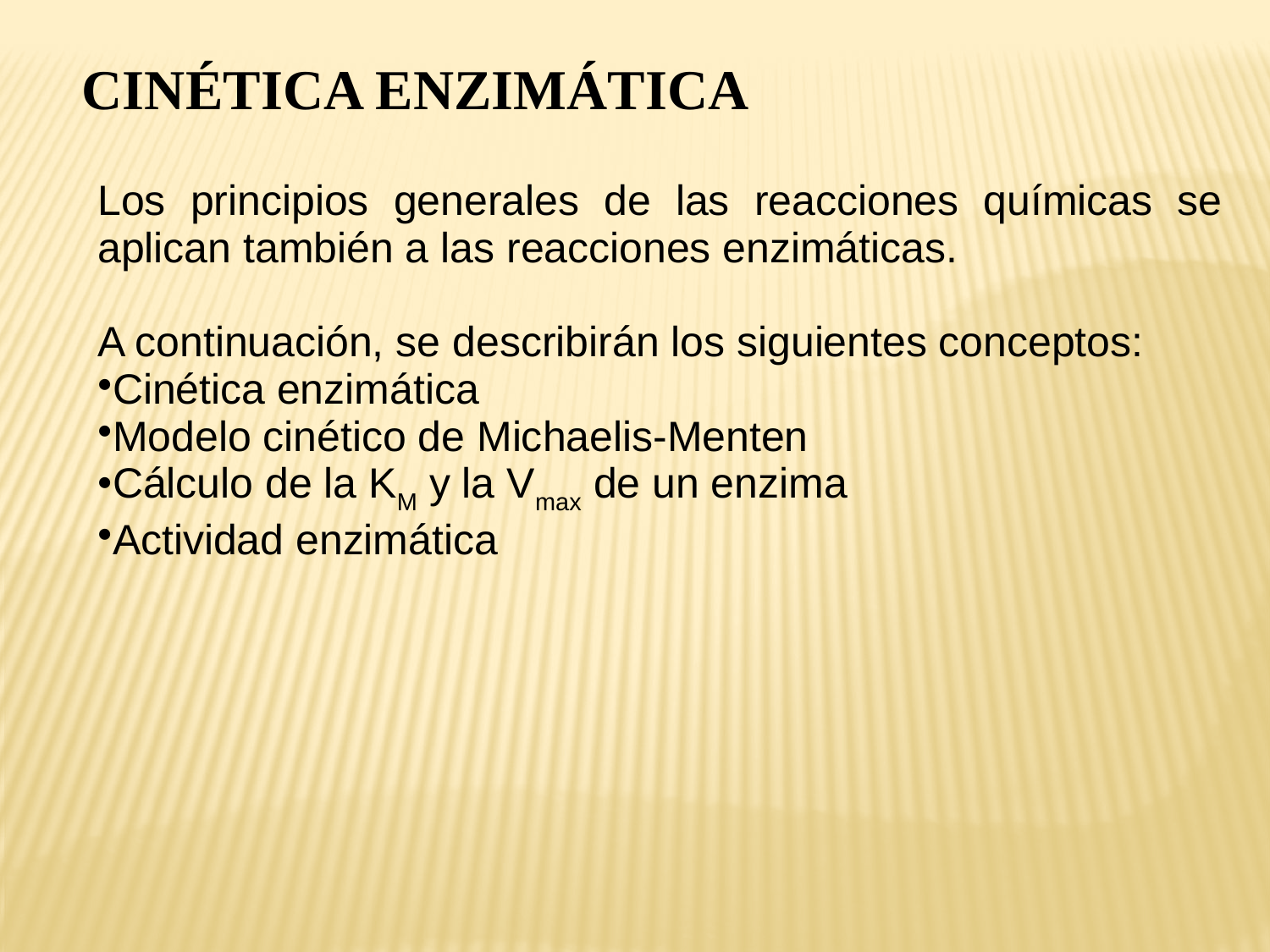

CINÉTICA ENZIMÁTICA
| Los principios generales de las reacciones químicas se aplican también a las reacciones enzimáticas. A continuación, se describirán los siguientes conceptos: Cinética enzimática Modelo cinético de Michaelis-Menten Cálculo de la KM y la Vmax de un enzima Actividad enzimática |
| --- |